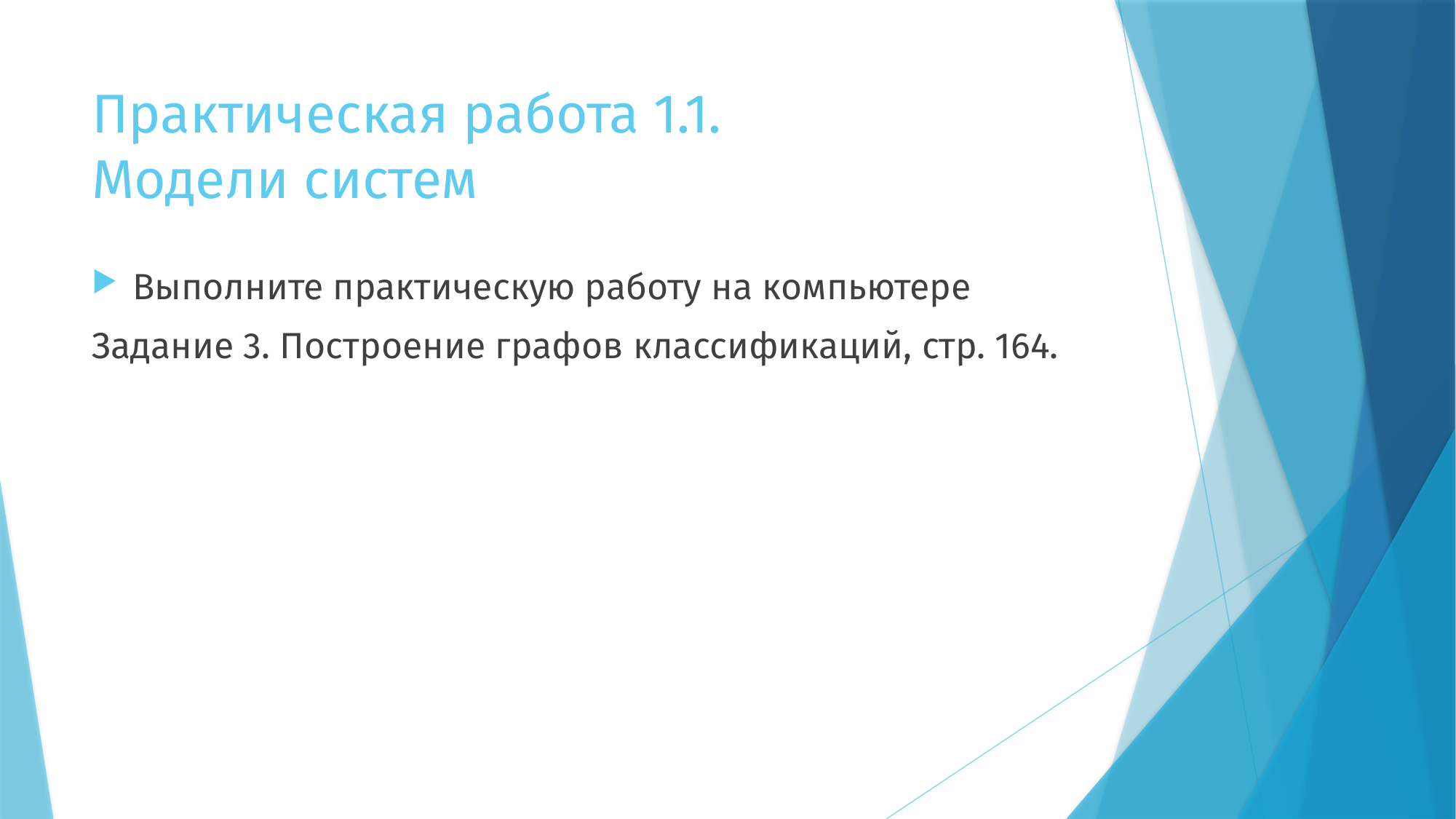

# Практическая работа 1.1. Модели систем
Выполните практическую работу на компьютере
Задание 3. Построение графов классификаций, стр. 164.